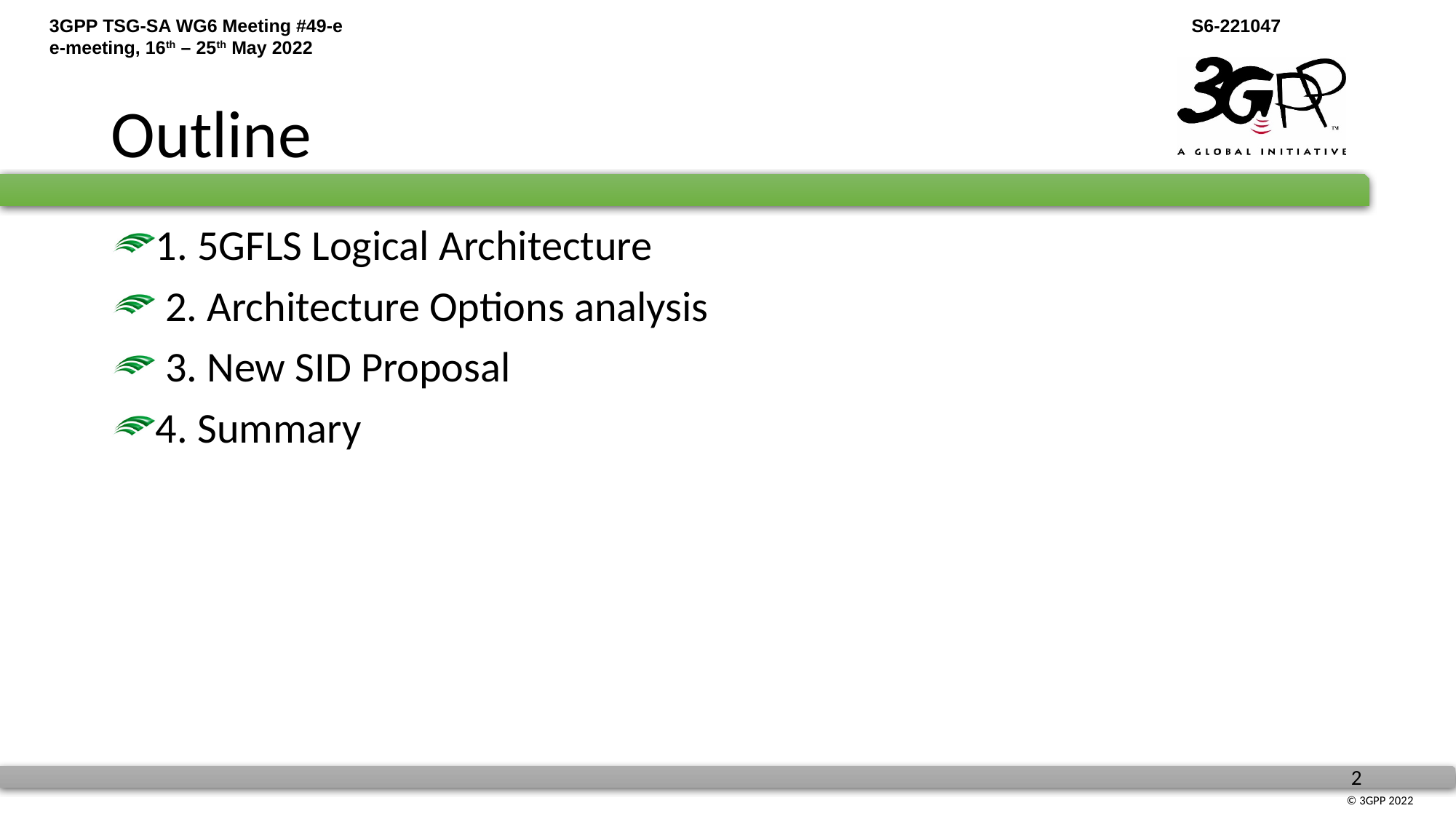

# Outline
1. 5GFLS Logical Architecture
 2. Architecture Options analysis
 3. New SID Proposal
4. Summary